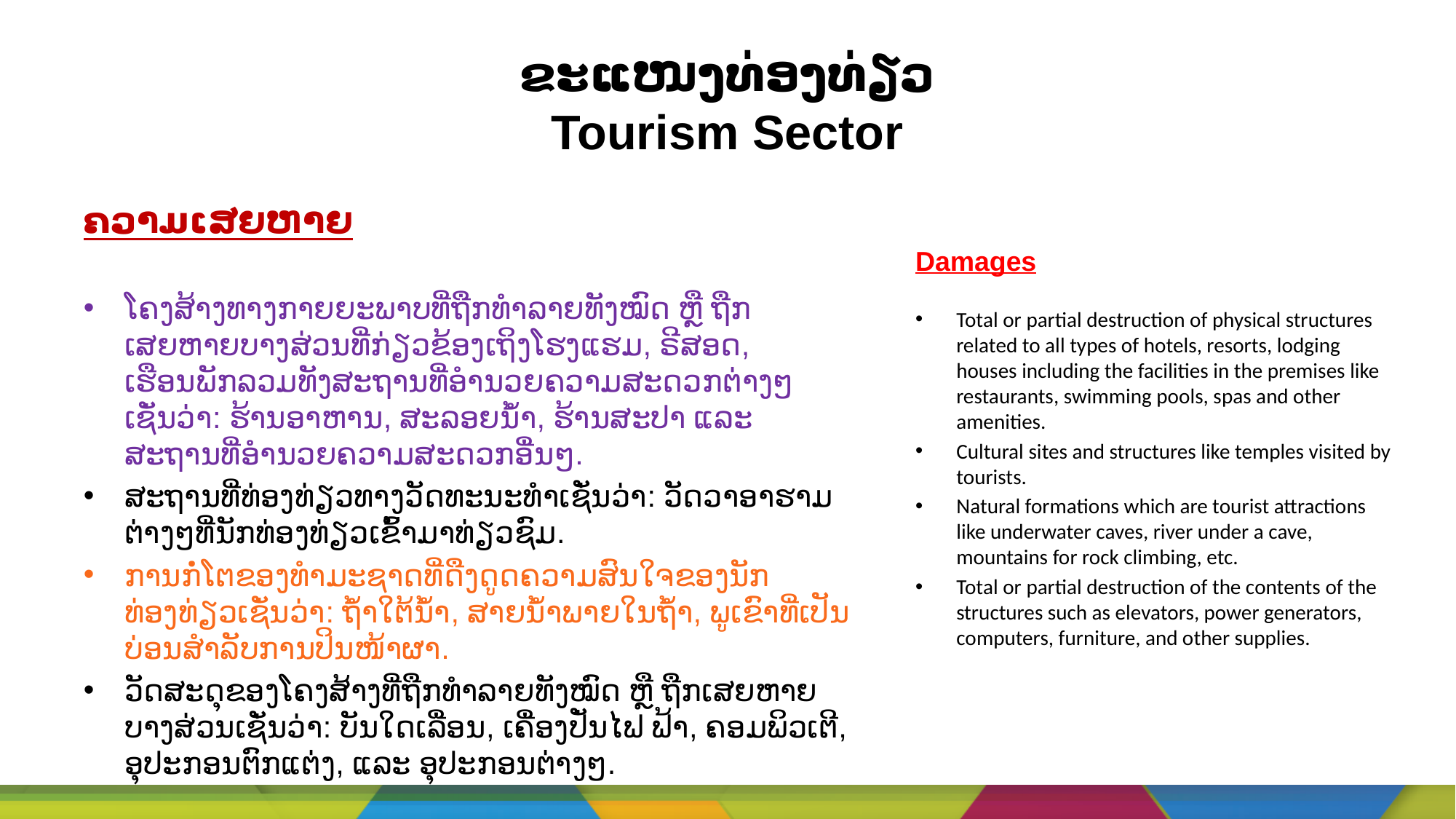

# ຂະແໜງທ່ອງທ່ຽວ Tourism Sector
ຄວາມເສຍຫາຍ

ໂຄງສ້າງທາງກາຍຍະພາບທີ່ຖືກທຳລາຍທັງໝົດ ຫຼື ຖືກເສຍຫາຍບາງສ່ວນທີ່ກ່ຽວຂ້ອງເຖິງໂຮງແຮມ, ຣີສອດ, ເຮືອນພັກລວມທັງສະຖານທີ່ອຳນວຍຄວາມສະດວກຕ່າງໆເຊັ່ນວ່າ: ຮ້ານອາຫານ, ສະລອຍນ້ຳ, ຮ້ານສະປາ ແລະ ສະຖານທີ່ອຳນວຍຄວາມສະດວກອື່ນໆ.
ສະຖານທີ່ທ່ອງທ່ຽວທາງວັດທະນະທຳເຊັ່ນວ່າ: ວັດວາອາຮາມຕ່າງໆທີ່ນັກທ່ອງທ່ຽວເຂົ້າມາທ່ຽວຊົມ.
ການກໍ່ໂຕຂອງທຳມະຊາດທີ່ດືງດູດຄວາມສົນໃຈຂອງນັກທ່ອງທ່ຽວເຊັ່ນວ່າ: ຖ້ຳໃຕ້ນ້ຳ, ສາຍນ້ຳພາຍໃນຖ້ຳ, ພູເຂົາທີ່ເປັນບ່ອນສຳລັບການປິນໜ້າຜາ.
ວັດສະດຸຂອງໂຄງສ້າງທີ່ຖືກທຳລາຍທັງໝົດ ຫຼື ຖືກເສຍຫາຍບາງສ່ວນເຊັ່ນວ່າ: ບັນໃດເລື່ອນ, ເຄື່ອງປັ່ນໄຟ ຟ້າ, ຄອມພິວເຕີ, ອຸປະກອນຕົກແຕ່ງ, ແລະ ອຸປະກອນຕ່າງໆ.
Damages

Total or partial destruction of physical structures related to all types of hotels, resorts, lodging houses including the facilities in the premises like restaurants, swimming pools, spas and other amenities.
Cultural sites and structures like temples visited by tourists.
Natural formations which are tourist attractions like underwater caves, river under a cave, mountains for rock climbing, etc.
Total or partial destruction of the contents of the structures such as elevators, power generators, computers, furniture, and other supplies.